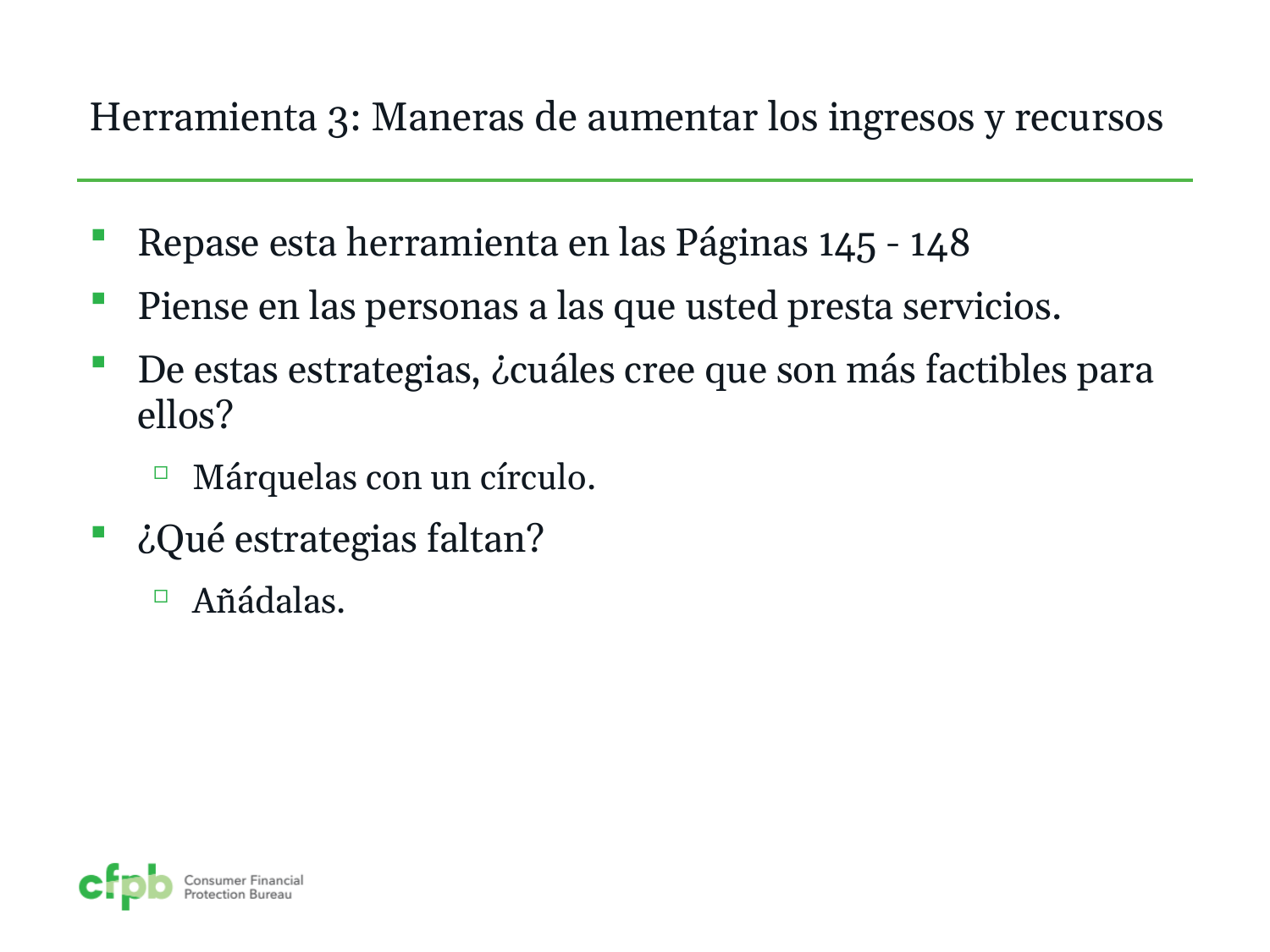

# Herramienta 3: Maneras de aumentar los ingresos y recursos
Repase esta herramienta en las Páginas 145 - 148
Piense en las personas a las que usted presta servicios.
De estas estrategias, ¿cuáles cree que son más factibles para ellos?
Márquelas con un círculo.
¿Qué estrategias faltan?
Añádalas.